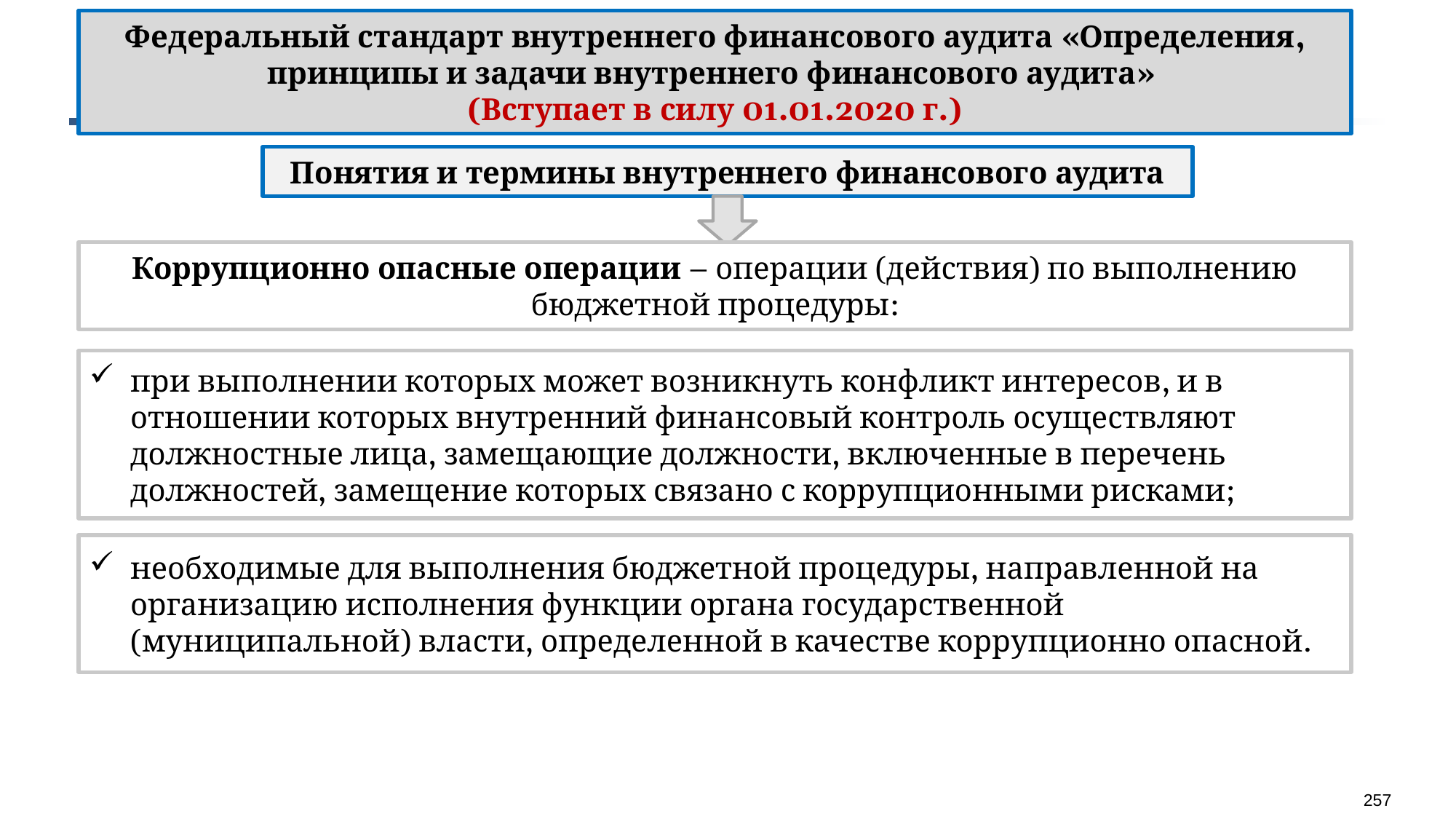

Федеральный стандарт внутреннего финансового аудита «Определения, принципы и задачи внутреннего финансового аудита»
(Вступает в силу 01.01.2020 г.)
Понятия и термины внутреннего финансового аудита

Коррупционно опасные операции – операции (действия) по выполнению бюджетной процедуры:
при выполнении которых может возникнуть конфликт интересов, и в отношении которых внутренний финансовый контроль осуществляют должностные лица, замещающие должности, включенные в перечень должностей, замещение которых связано с коррупционными рисками;
необходимые для выполнения бюджетной процедуры, направленной на организацию исполнения функции органа государственной (муниципальной) власти, определенной в качестве коррупционно опасной.